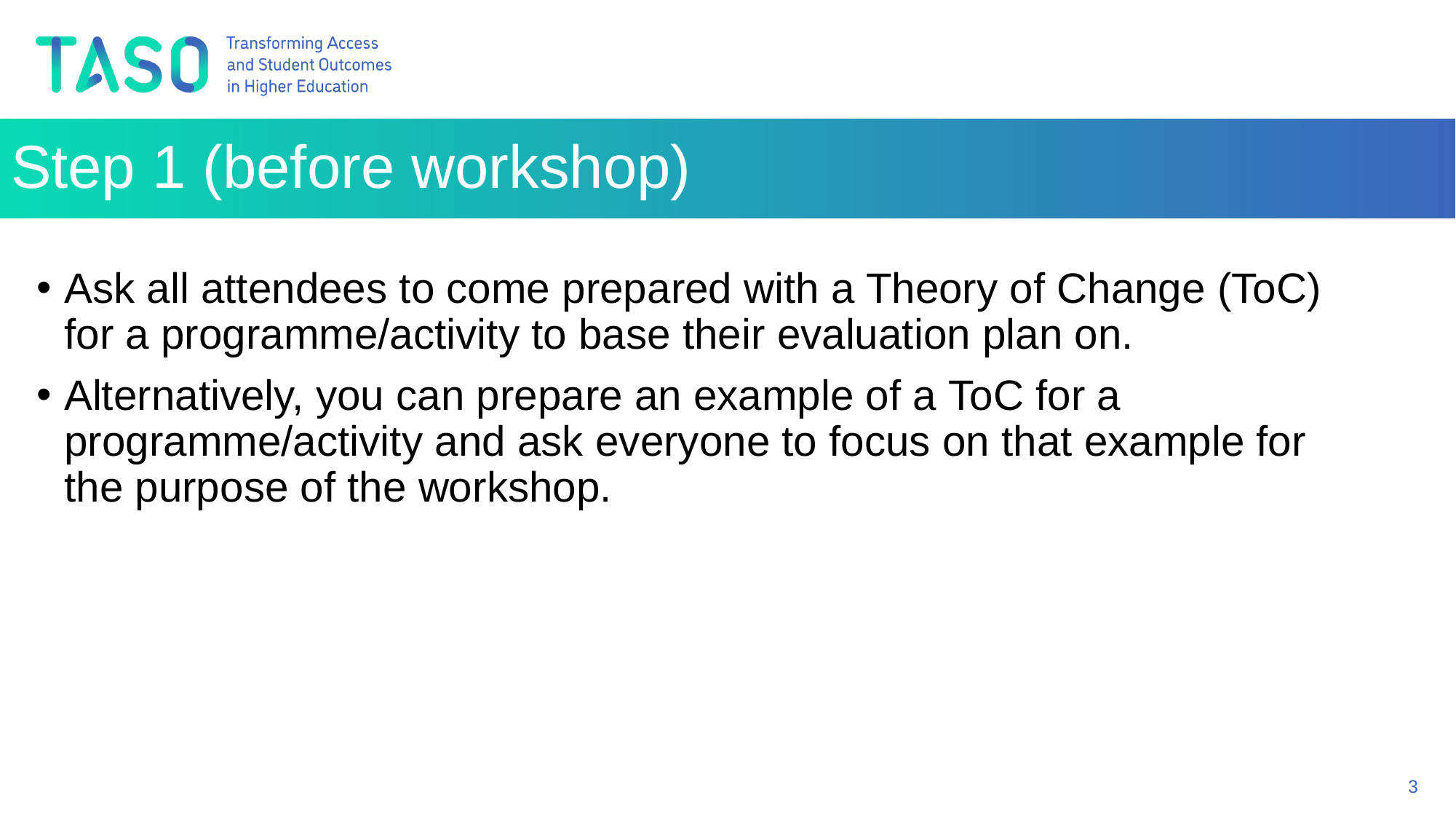

Step 1 (before workshop)
Ask all attendees to come prepared with a Theory of Change (ToC) for a programme/activity to base their evaluation plan on.
Alternatively, you can prepare an example of a ToC for a  programme/activity and ask everyone to focus on that example for the purpose of the workshop.
3